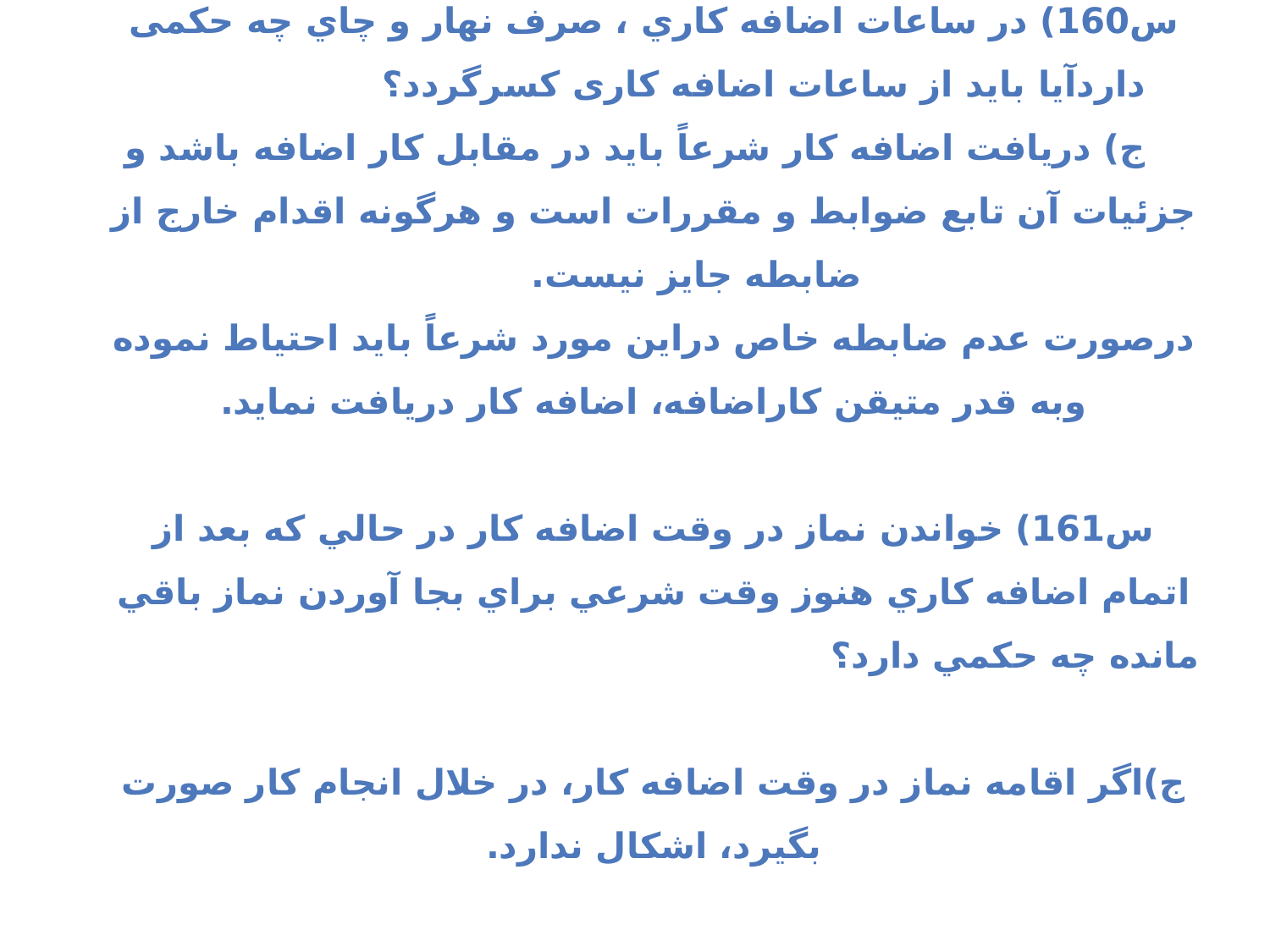

3/18-نماز وصرف نهاردروقت اضافه کاری
س160) در ساعات اضافه كاري ، صرف نهار و چاي چه حکمی داردآیا بايد از ساعات اضافه کاری کسرگردد؟
   ج) دريافت اضافه كار شرعاً بايد در مقابل كار اضافه باشد و جزئيات آن تابع ضوابط و مقررات است و هرگونه اقدام خارج از ضابطه جايز نيست.
درصورت عدم ضابطه خاص دراين مورد شرعاً بايد احتياط نموده وبه قدر متيقن كاراضافه، اضافه كار دريافت نمايد.

س161) خواندن نماز در وقت اضافه كار در حالي كه بعد از اتمام اضافه كاري هنوز وقت شرعي براي بجا آوردن نماز باقي مانده چه حكمي دارد؟                                                                                                                                                ج)اگر اقامه نماز در وقت اضافه كار، در خلال انجام كار صورت بگيرد، اشكال ندارد.